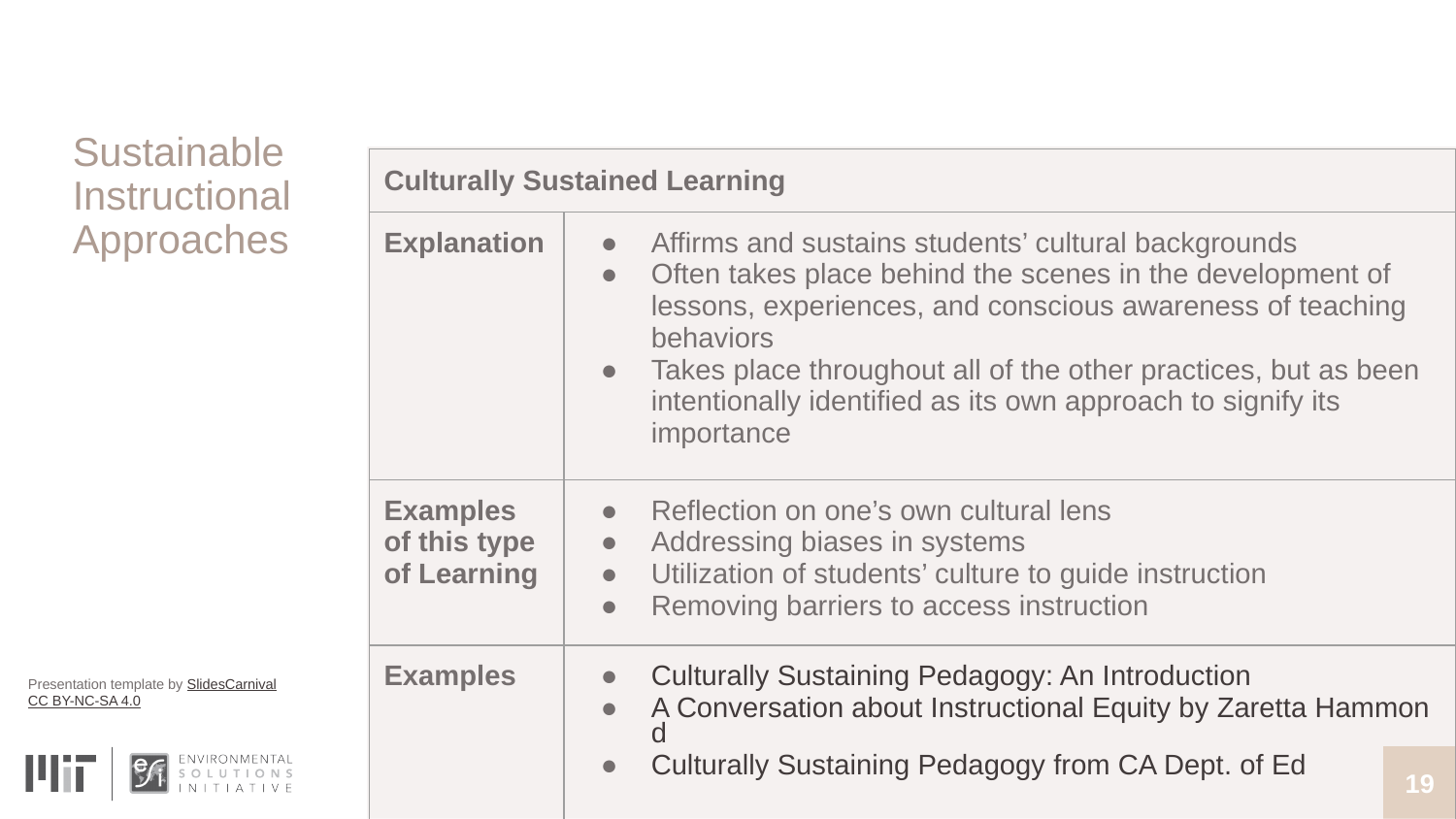

# Sustainable Instructional Approaches

| Culturally Sustained Learning |  |
| --- | --- |
| Explanation | Affirms and sustains students’ cultural backgrounds Often takes place behind the scenes in the development of lessons, experiences, and conscious awareness of teaching behaviors Takes place throughout all of the other practices, but as been intentionally identified as its own approach to signify its importance |
| Examples of this type of Learning | Reflection on one’s own cultural lens Addressing biases in systems Utilization of students’ culture to guide instruction Removing barriers to access instruction |
| Examples | Culturally Sustaining Pedagogy: An Introduction A Conversation about Instructional Equity by Zaretta Hammond Culturally Sustaining Pedagogy from CA Dept. of Ed |
19